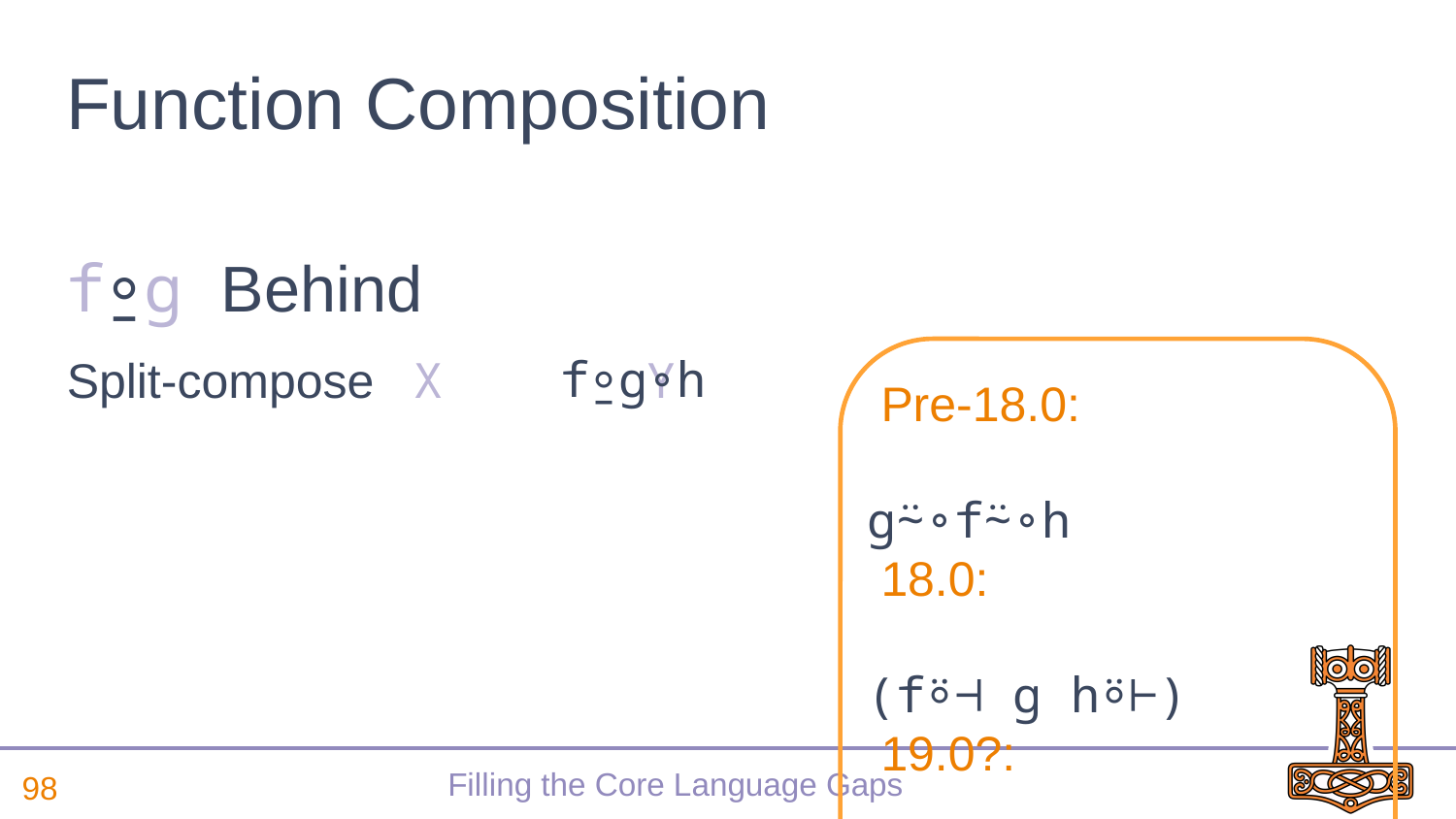

# Function Composition
f⍛g Behind
Split-compose	X       Y
 Pre-18.0:	g⍨∘f⍨∘h
 18.0:	(f⍤⊣ g h⍤⊢)
 19.0?:	f⍛g∘h
 f⍛g∘h